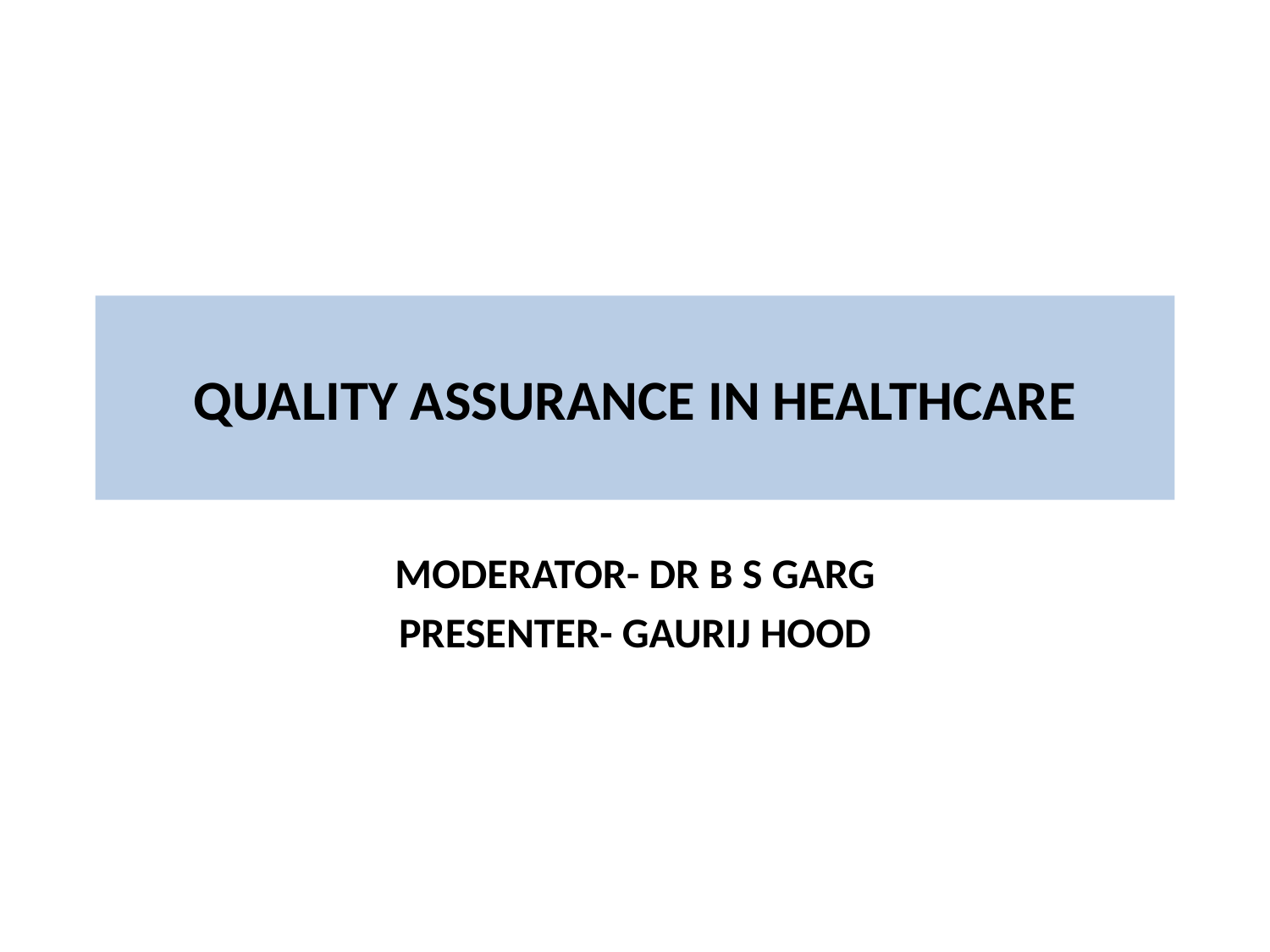

# QUALITY ASSURANCE IN HEALTHCARE
MODERATOR- DR B S GARG
PRESENTER- GAURIJ HOOD